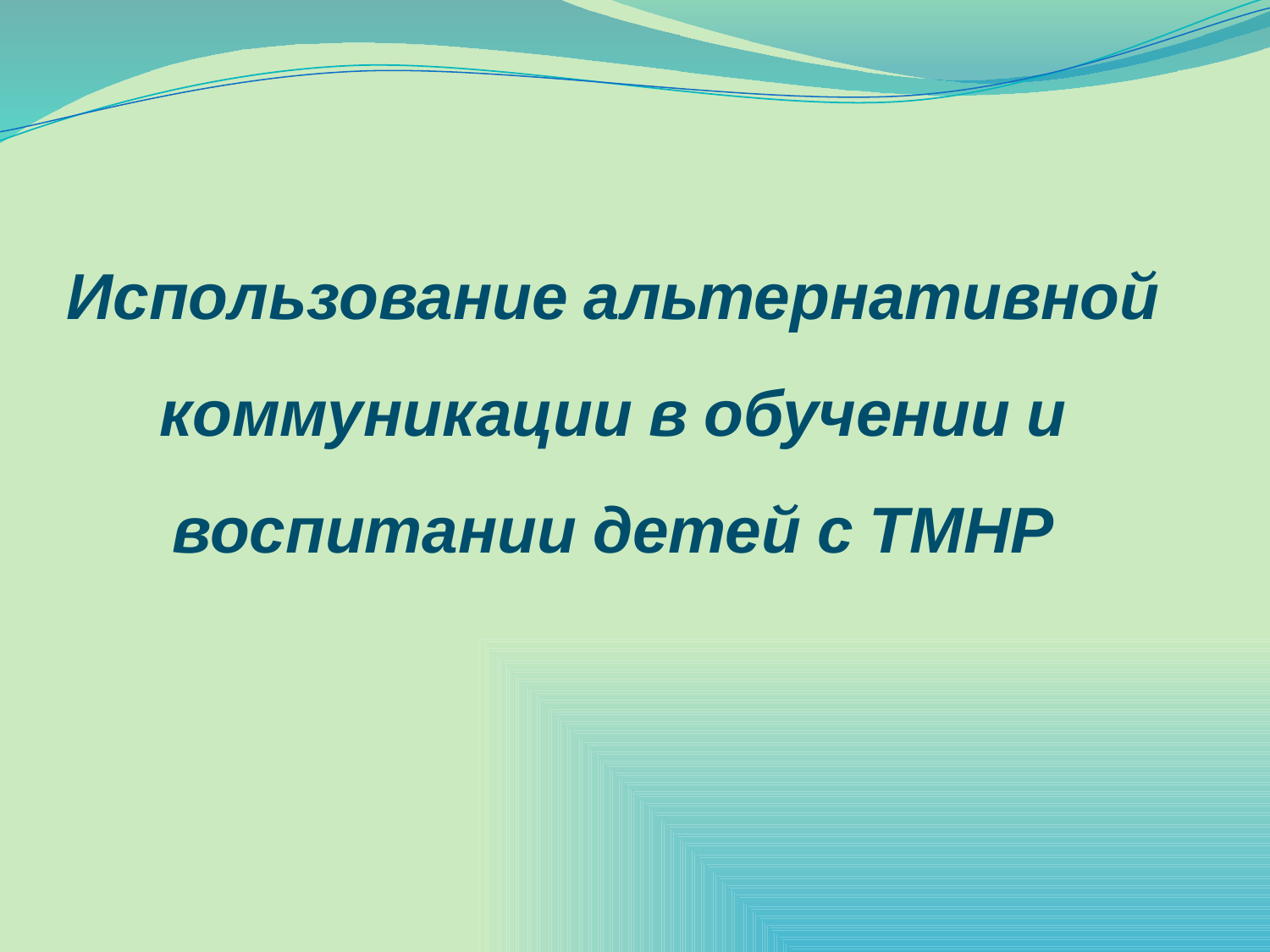

# Использование альтернативной коммуникации в обучении и воспитании детей с ТМНР